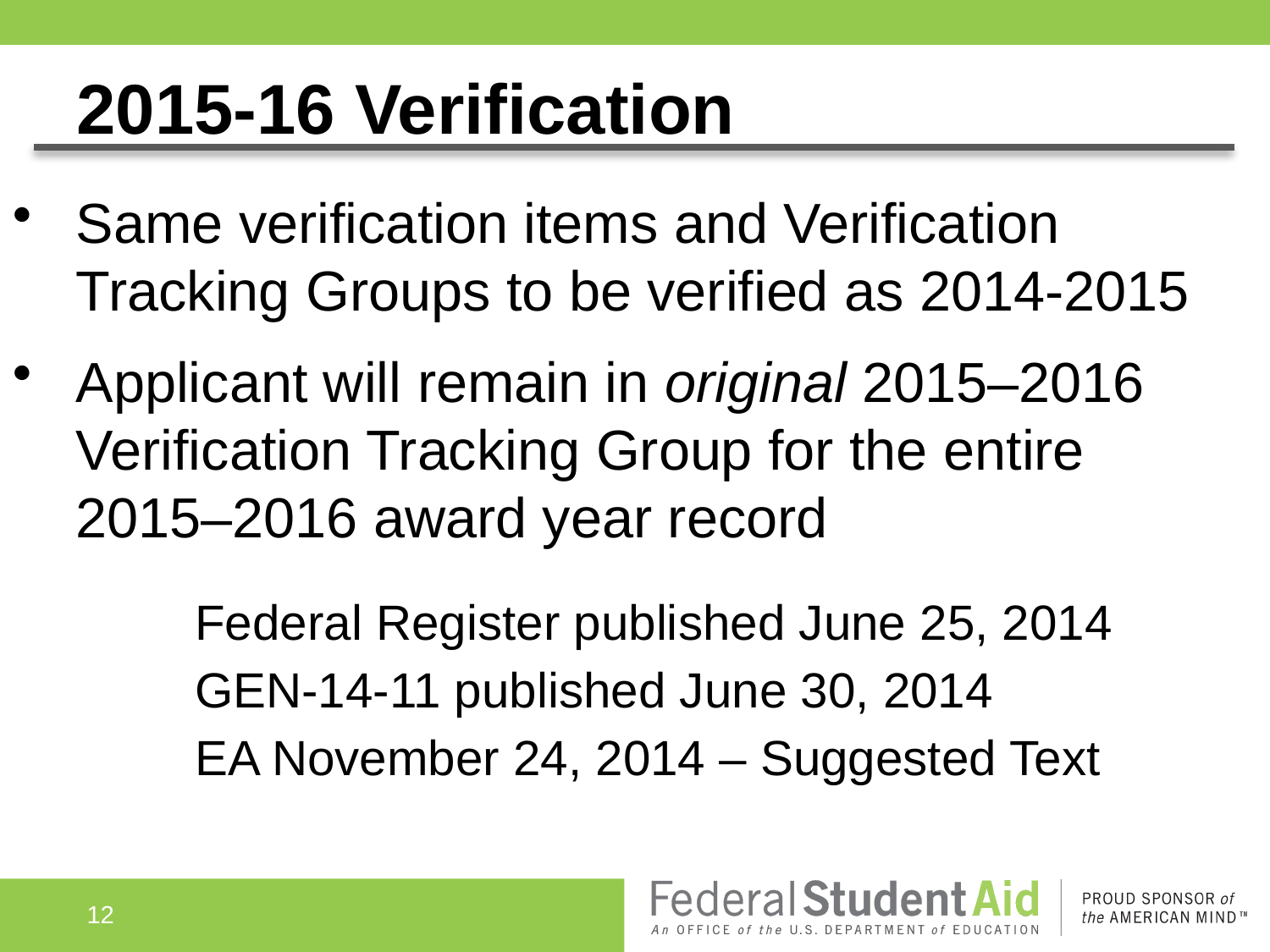

# 2015-16 Verification
Same verification items and Verification Tracking Groups to be verified as 2014-2015

Applicant will remain in original 2015–2016 Verification Tracking Group for the entire 2015–2016 award year record

Federal Register published June 25, 2014

GEN-14-11 published June 30, 2014

EA November 24, 2014 – Suggested Text

12